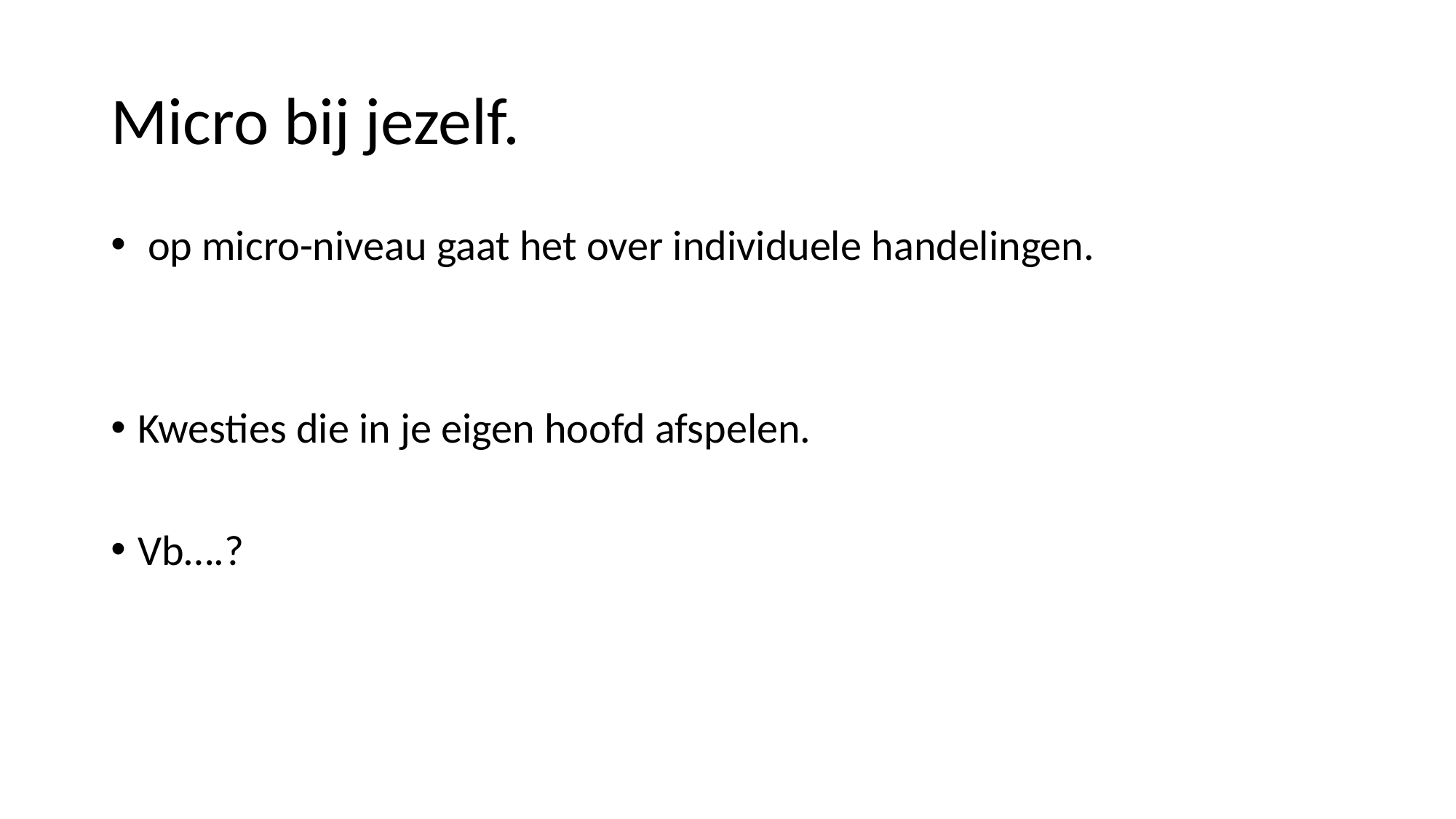

# Micro bij jezelf.
 op micro-niveau gaat het over individuele handelingen.

Kwesties die in je eigen hoofd afspelen.

Vb….?